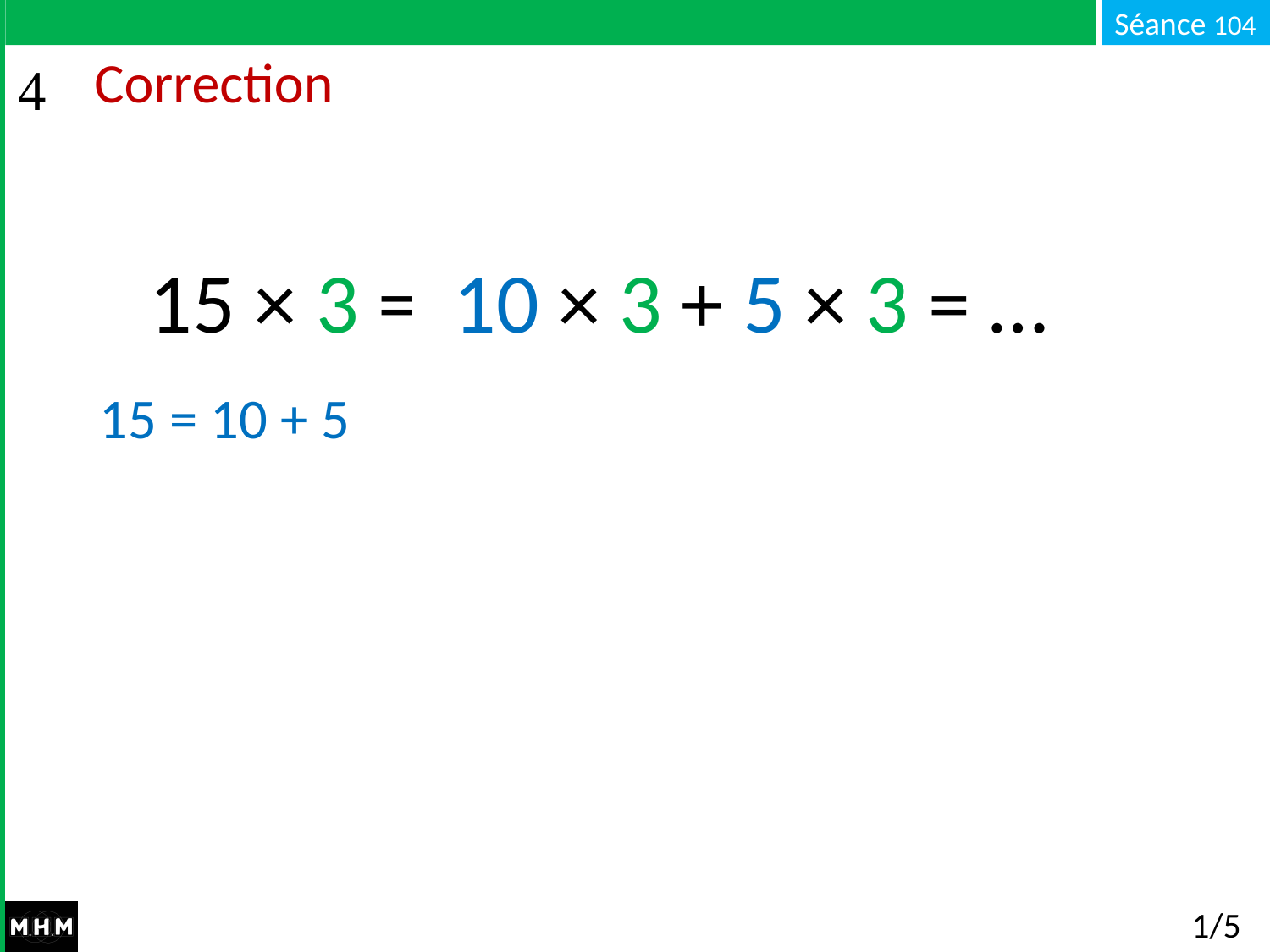

# Correction
10 × 3 + 5 × 3 = …
15 × 3 = …
15 = 10 + 5
1/5